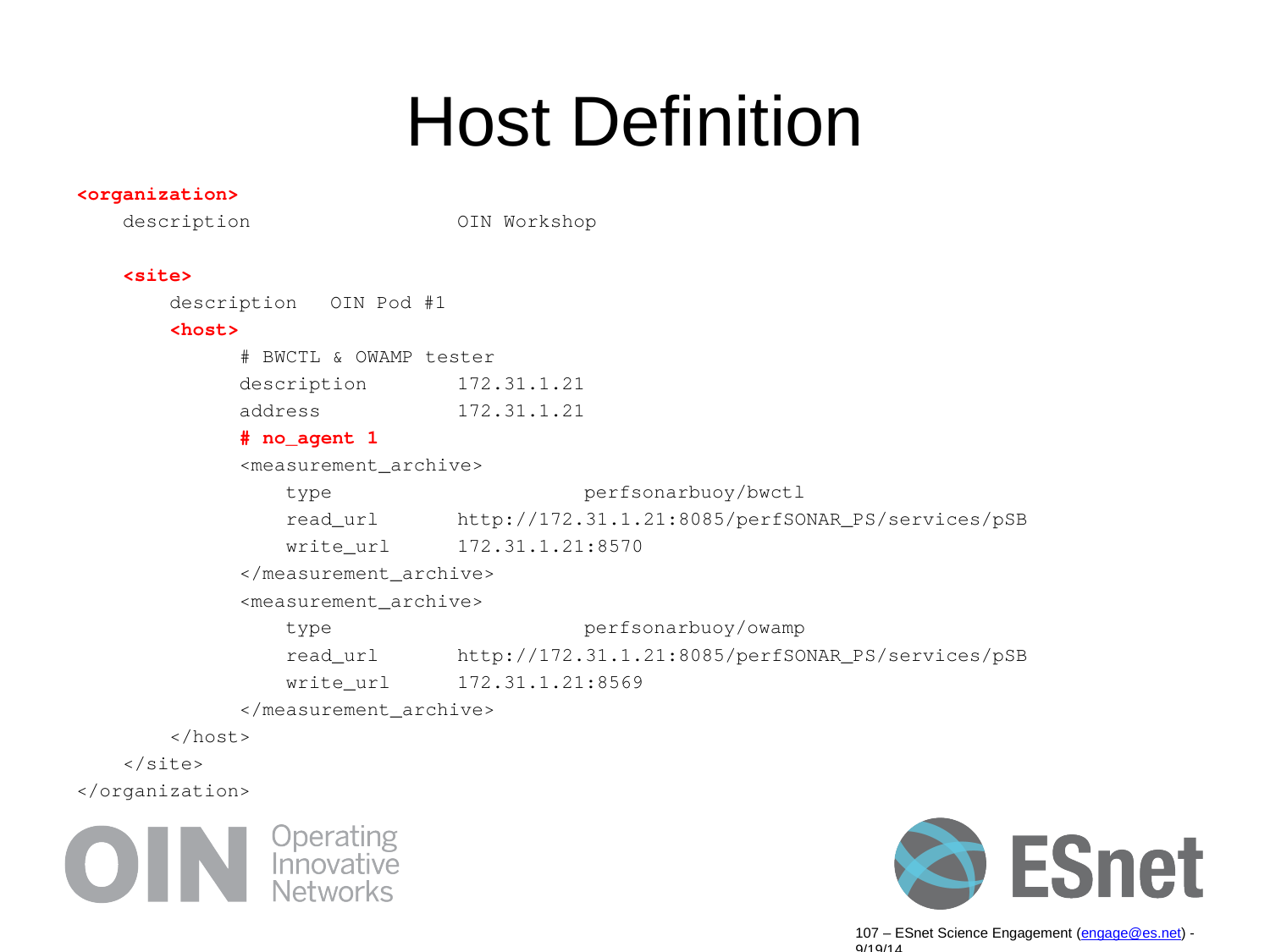

# Host Definition
<organization>
    description		OIN Workshop

    <site>
        description	OIN Pod #1
        <host>
              # BWCTL & OWAMP tester
              description	172.31.1.21
              address		172.31.1.21
              # no_agent 1
              <measurement_archive>
                  type		perfsonarbuoy/bwctl
                  read_url	http://172.31.1.21:8085/perfSONAR_PS/services/pSB
                  write_url	172.31.1.21:8570
              </measurement_archive>
              <measurement_archive>
                  type		perfsonarbuoy/owamp
                  read_url	http://172.31.1.21:8085/perfSONAR_PS/services/pSB
                  write_url	172.31.1.21:8569
              </measurement_archive>
        </host>
    </site>
</organization>

107 – ESnet Science Engagement (engage@es.net) - 9/19/14